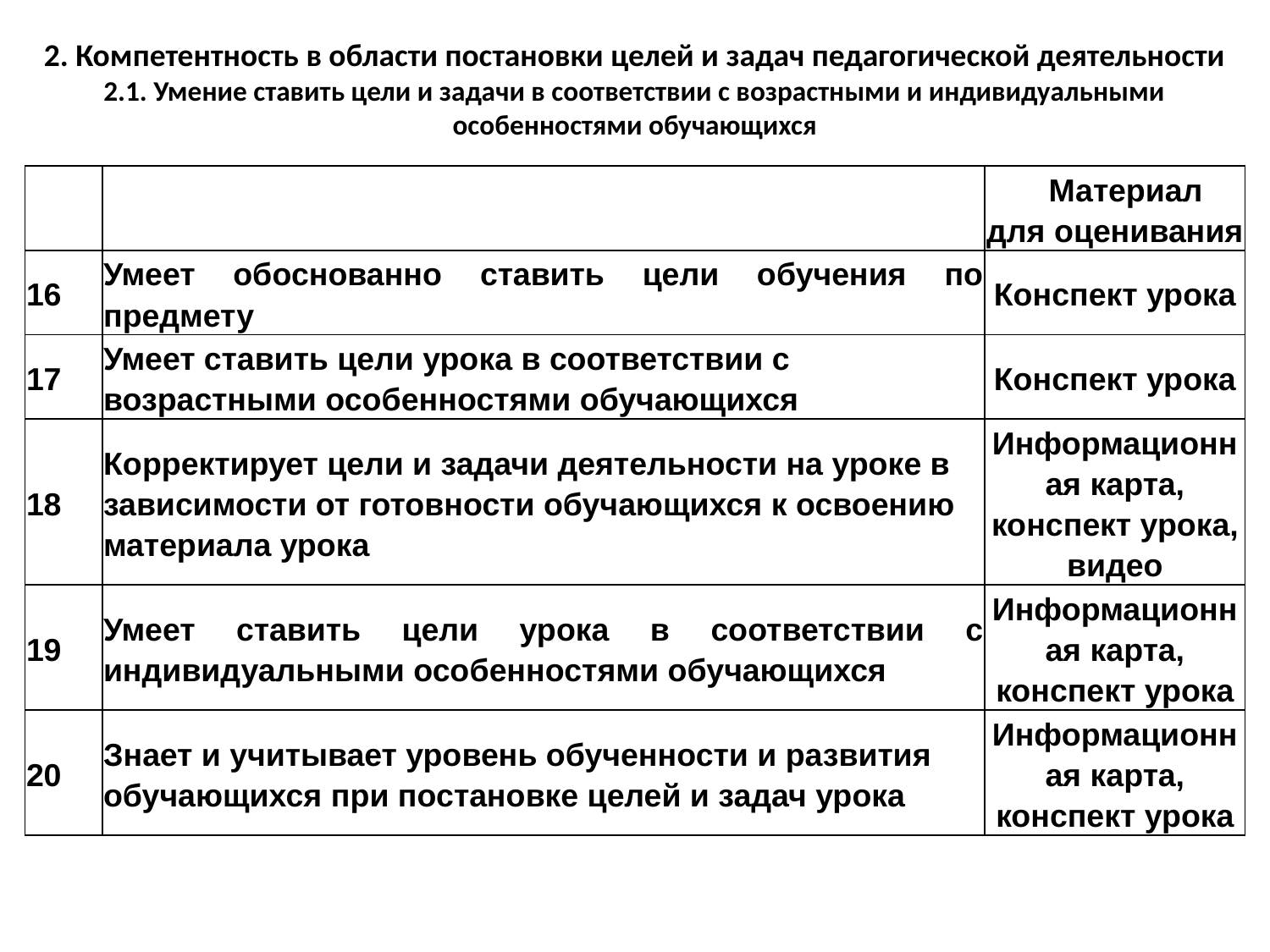

2. Компетентность в области постановки целей и задач педагогической деятельности
2.1. Умение ставить цели и задачи в соответствии с возрастными и индивидуальными особенностями обучающихся
|  |  | Материал для оценивания |
| --- | --- | --- |
| 16 | Умеет обоснованно ставить цели обучения по предмету | Конспект урока |
| 17 | Умеет ставить цели урока в соответствии с возрастными особенностями обучающихся | Конспект урока |
| 18 | Корректирует цели и задачи деятельности на уроке в зависимости от готовности обучающихся к освоению материала урока | Информационная карта, конспект урока, видео |
| 19 | Умеет ставить цели урока в соответствии с индивидуальными особенностями обучающихся | Информационная карта, конспект урока |
| 20 | Знает и учитывает уровень обученности и развития обучающихся при постановке целей и задач урока | Информационная карта, конспект урока |